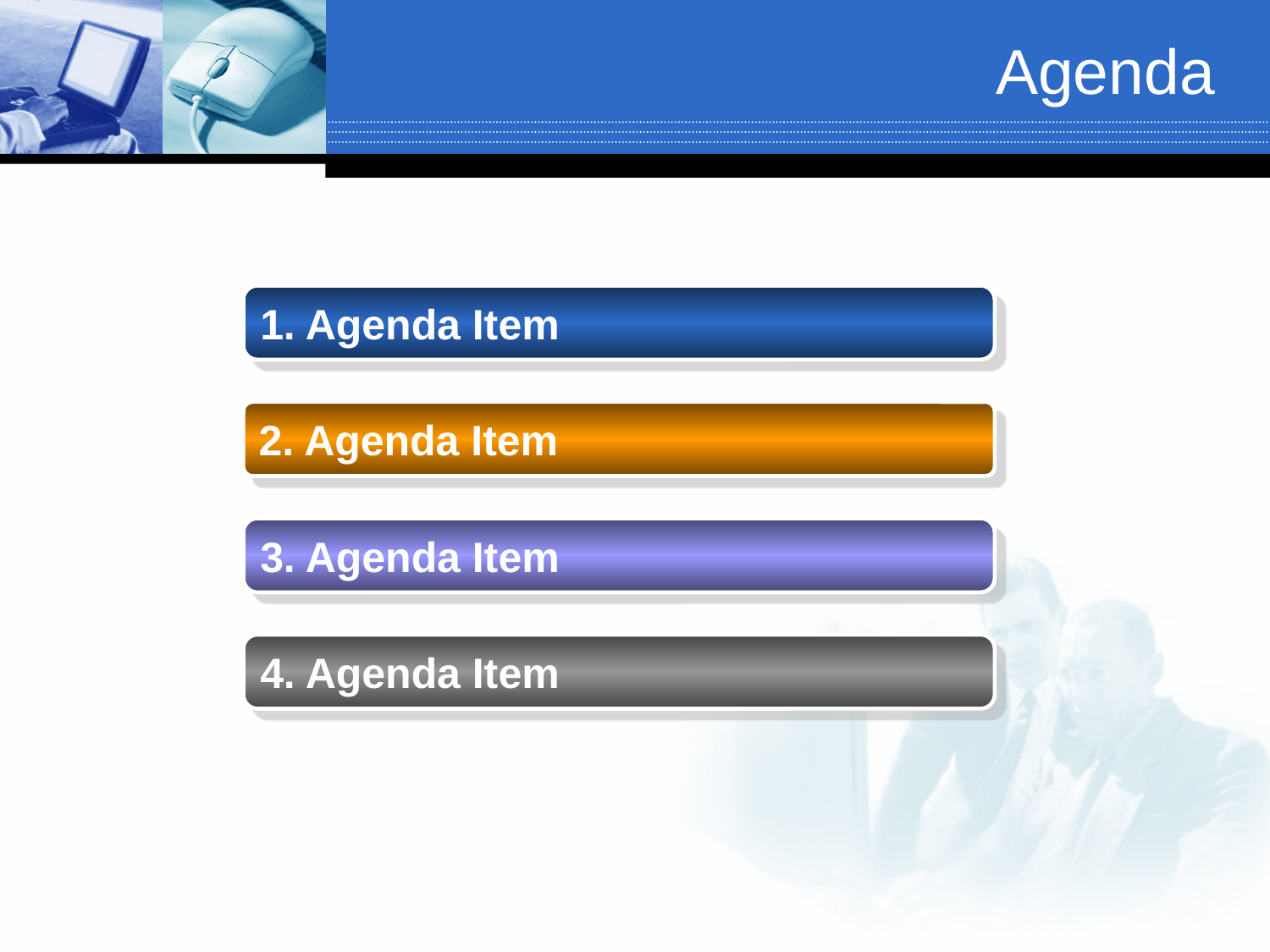

# Agenda
1. Agenda Item
2. Agenda Item
3. Agenda Item
4. Agenda Item